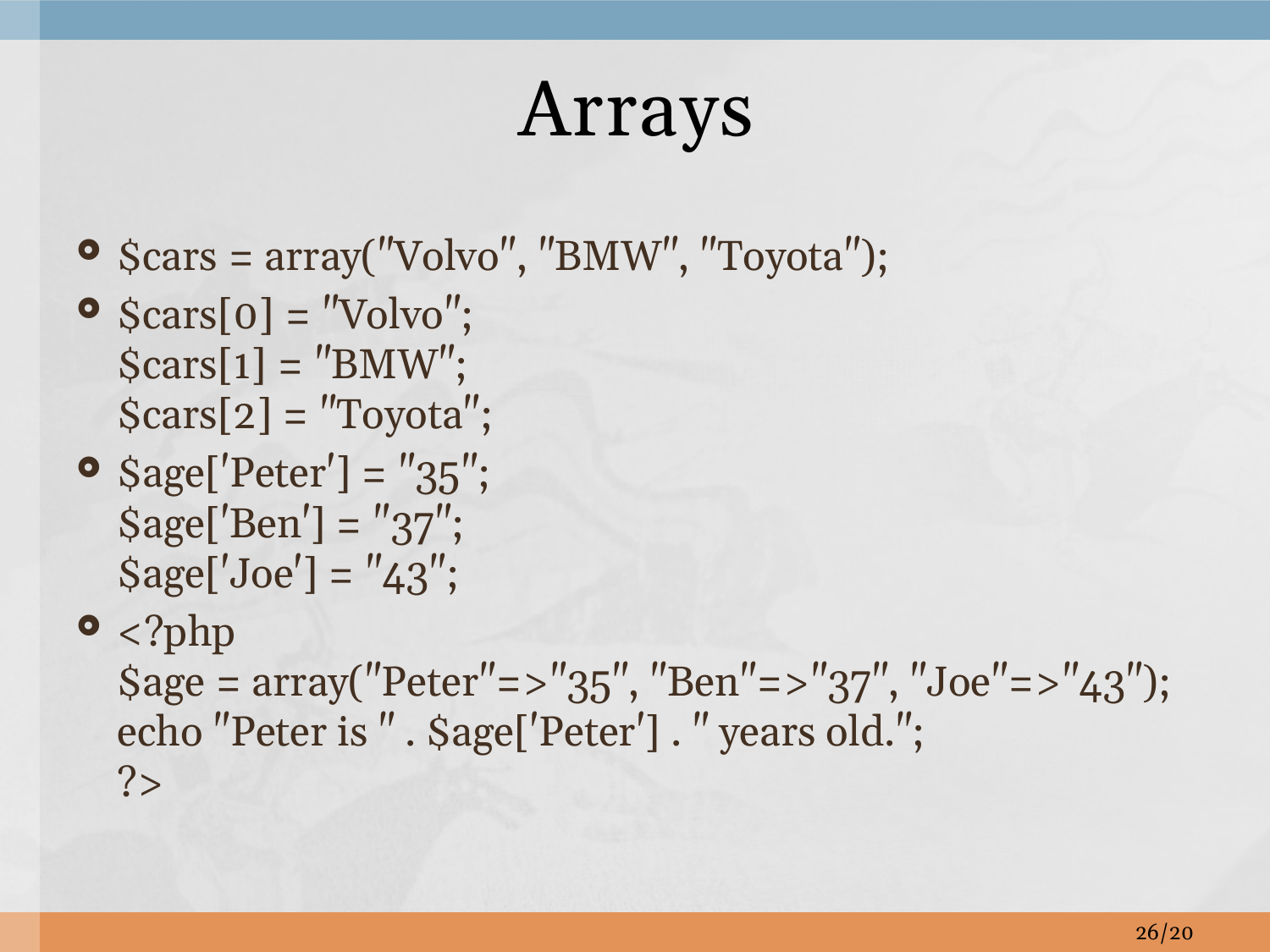

# Arrays
$cars = array("Volvo", "BMW", "Toyota");
$cars[0] = "Volvo";
$cars[1] = "BMW";
$cars[2] = "Toyota";
$age['Peter'] = "35";
$age['Ben'] = "37";
$age['Joe'] = "43";
<?php
$age = array("Peter"=>"35", "Ben"=>"37", "Joe"=>"43");
echo "Peter is " . $age['Peter'] . " years old.";
?>
26/20